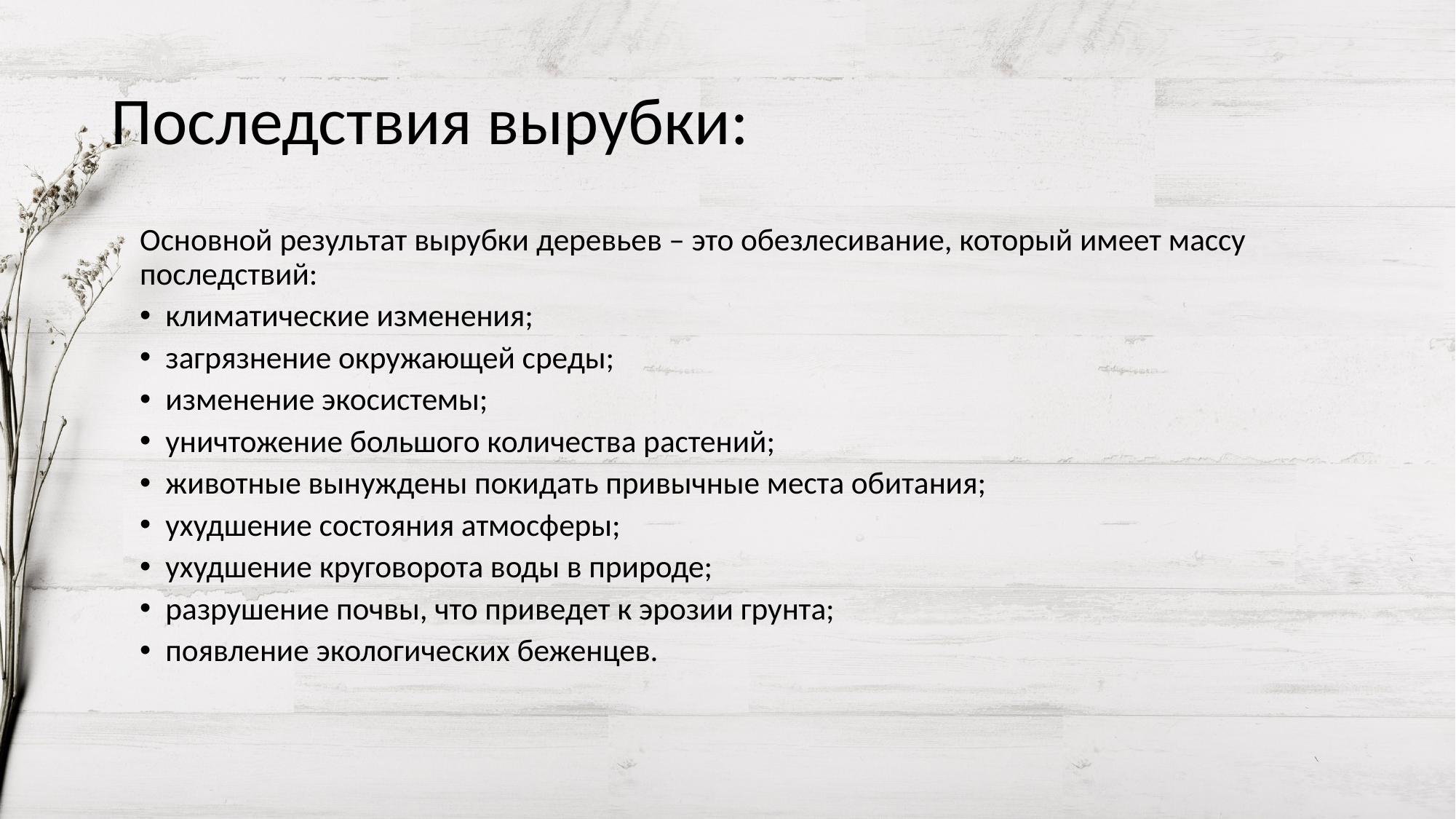

# Последствия вырубки:
Основной результат вырубки деревьев – это обезлесивание, который имеет массу последствий:
климатические изменения;
загрязнение окружающей среды;
изменение экосистемы;
уничтожение большого количества растений;
животные вынуждены покидать привычные места обитания;
ухудшение состояния атмосферы;
ухудшение круговорота воды в природе;
разрушение почвы, что приведет к эрозии грунта;
появление экологических беженцев.